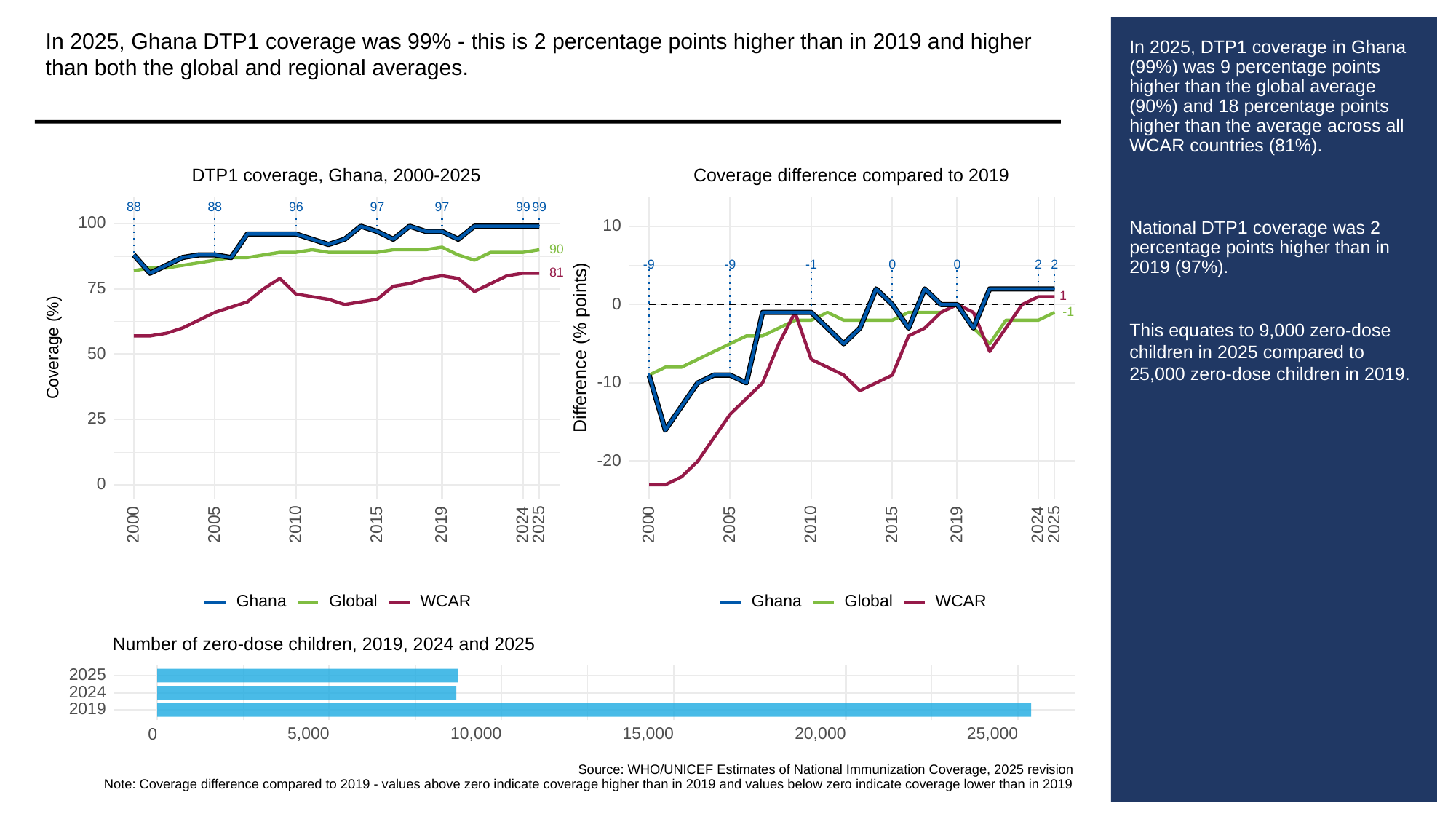

In 2025, Ghana DTP1 coverage was 99% - this is 2 percentage points higher than in 2019 and higher than both the global and regional averages.
# In 2025, DTP1 coverage in Ghana (99%) was 9 percentage points higher than the global average (90%) and 18 percentage points higher than the average across all WCAR countries (81%).

National DTP1 coverage was 2 percentage points higher than in 2019 (97%).

This equates to 9,000 zero-dose children in 2025 compared to 25,000 zero-dose children in 2019.

DTP1 coverage, Ghana, 2000-2025
Coverage difference compared to 2019

88
88
96
97
97
99
99
100

10

90

-9
-9
0
0
-1
2
2

81

75

1

0

-1

Difference (% points)
Coverage (%)

50

-10

25

-20

0

2000
2005
2010
2015
2019
2024
2025
2000
2005
2010
2015
2019
2024
2025
Ghana
Global
WCAR
Ghana
Global
WCAR

Number of zero-dose children, 2019, 2024 and 2025

2025

2024

2019

5,000
10,000
15,000
20,000
25,000
0
Source: WHO/UNICEF Estimates of National Immunization Coverage, 2025 revision
Note: Coverage difference compared to 2019 - values above zero indicate coverage higher than in 2019 and values below zero indicate coverage lower than in 2019